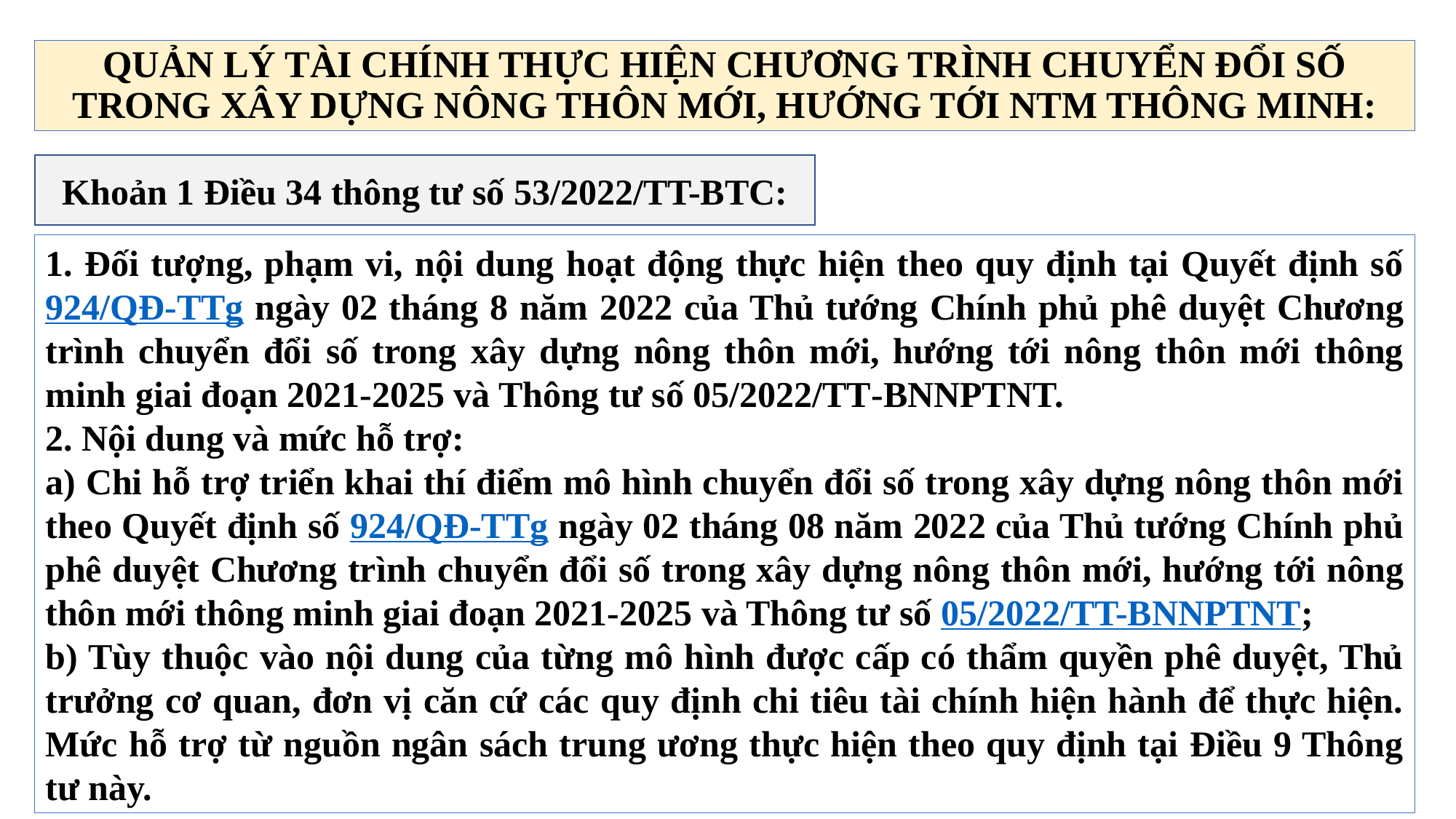

# QUẢN LÝ TÀI CHÍNH THỰC HIỆN CHƯƠNG TRÌNH CHUYỂN ĐỔI SỐ TRONG XÂY DỰNG NÔNG THÔN MỚI, HƯỚNG TỚI NTM THÔNG MINH:
Khoản 1 Điều 34 thông tư số 53/2022/TT-BTC:
1. Đối tượng, phạm vi, nội dung hoạt động thực hiện theo quy định tại Quyết định số 924/QĐ-TTg ngày 02 tháng 8 năm 2022 của Thủ tướng Chính phủ phê duyệt Chương trình chuyển đổi số trong xây dựng nông thôn mới, hướng tới nông thôn mới thông minh giai đoạn 2021-2025 và Thông tư số 05/2022/TT-BNNPTNT.
2. Nội dung và mức hỗ trợ:
a) Chi hỗ trợ triển khai thí điểm mô hình chuyển đổi số trong xây dựng nông thôn mới theo Quyết định số 924/QĐ-TTg ngày 02 tháng 08 năm 2022 của Thủ tướng Chính phủ phê duyệt Chương trình chuyển đổi số trong xây dựng nông thôn mới, hướng tới nông thôn mới thông minh giai đoạn 2021-2025 và Thông tư số 05/2022/TT-BNNPTNT;
b) Tùy thuộc vào nội dung của từng mô hình được cấp có thẩm quyền phê duyệt, Thủ trưởng cơ quan, đơn vị căn cứ các quy định chi tiêu tài chính hiện hành để thực hiện. Mức hỗ trợ từ nguồn ngân sách trung ương thực hiện theo quy định tại Điều 9 Thông tư này.